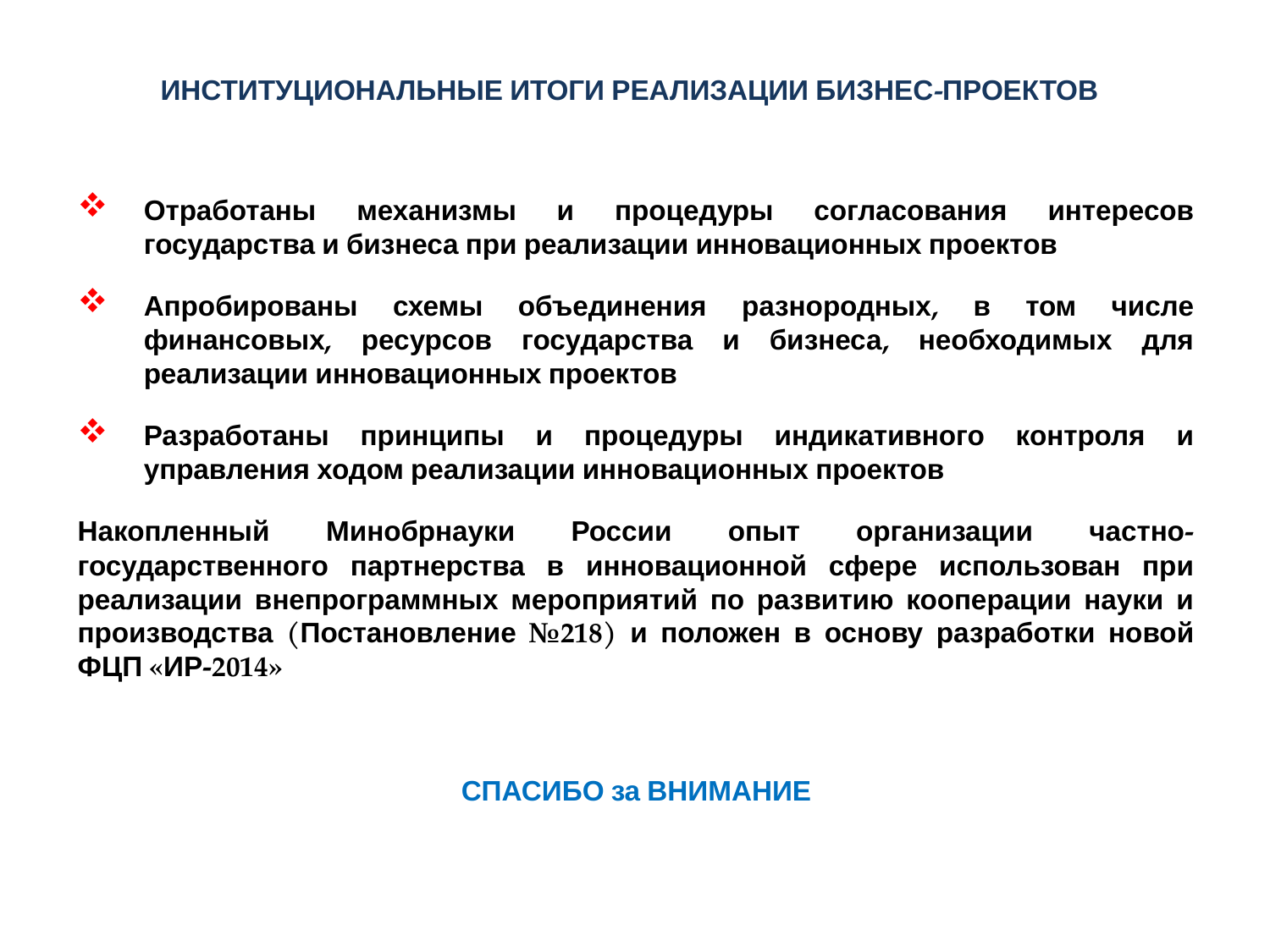

Институциональные итоги реализации бизнес-проектов
Отработаны механизмы и процедуры согласования интересов государства и бизнеса при реализации инновационных проектов
Апробированы схемы объединения разнородных, в том числе финансовых, ресурсов государства и бизнеса, необходимых для реализации инновационных проектов
Разработаны принципы и процедуры индикативного контроля и управления ходом реализации инновационных проектов
Накопленный Минобрнауки России опыт организации частно-государственного партнерства в инновационной сфере использован при реализации внепрограммных мероприятий по развитию кооперации науки и производства (Постановление №218) и положен в основу разработки новой ФЦП «ИР-2014»

СПАСИБО за ВНИМАНИЕ